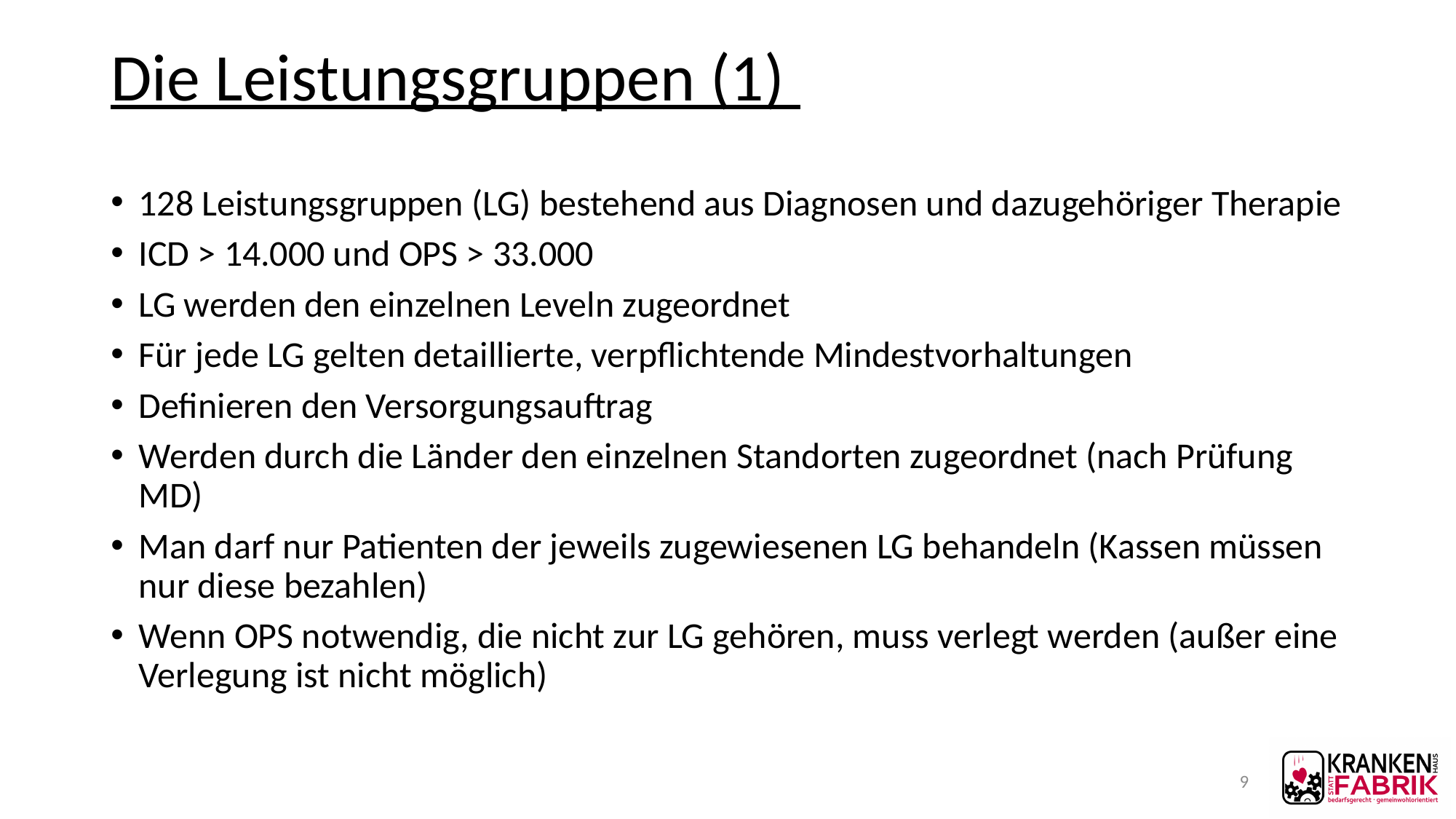

# Die Leistungsgruppen (1)
128 Leistungsgruppen (LG) bestehend aus Diagnosen und dazugehöriger Therapie
ICD > 14.000 und OPS > 33.000
LG werden den einzelnen Leveln zugeordnet
Für jede LG gelten detaillierte, verpflichtende Mindestvorhaltungen
Definieren den Versorgungsauftrag
Werden durch die Länder den einzelnen Standorten zugeordnet (nach Prüfung MD)
Man darf nur Patienten der jeweils zugewiesenen LG behandeln (Kassen müssen nur diese bezahlen)
Wenn OPS notwendig, die nicht zur LG gehören, muss verlegt werden (außer eine Verlegung ist nicht möglich)
9